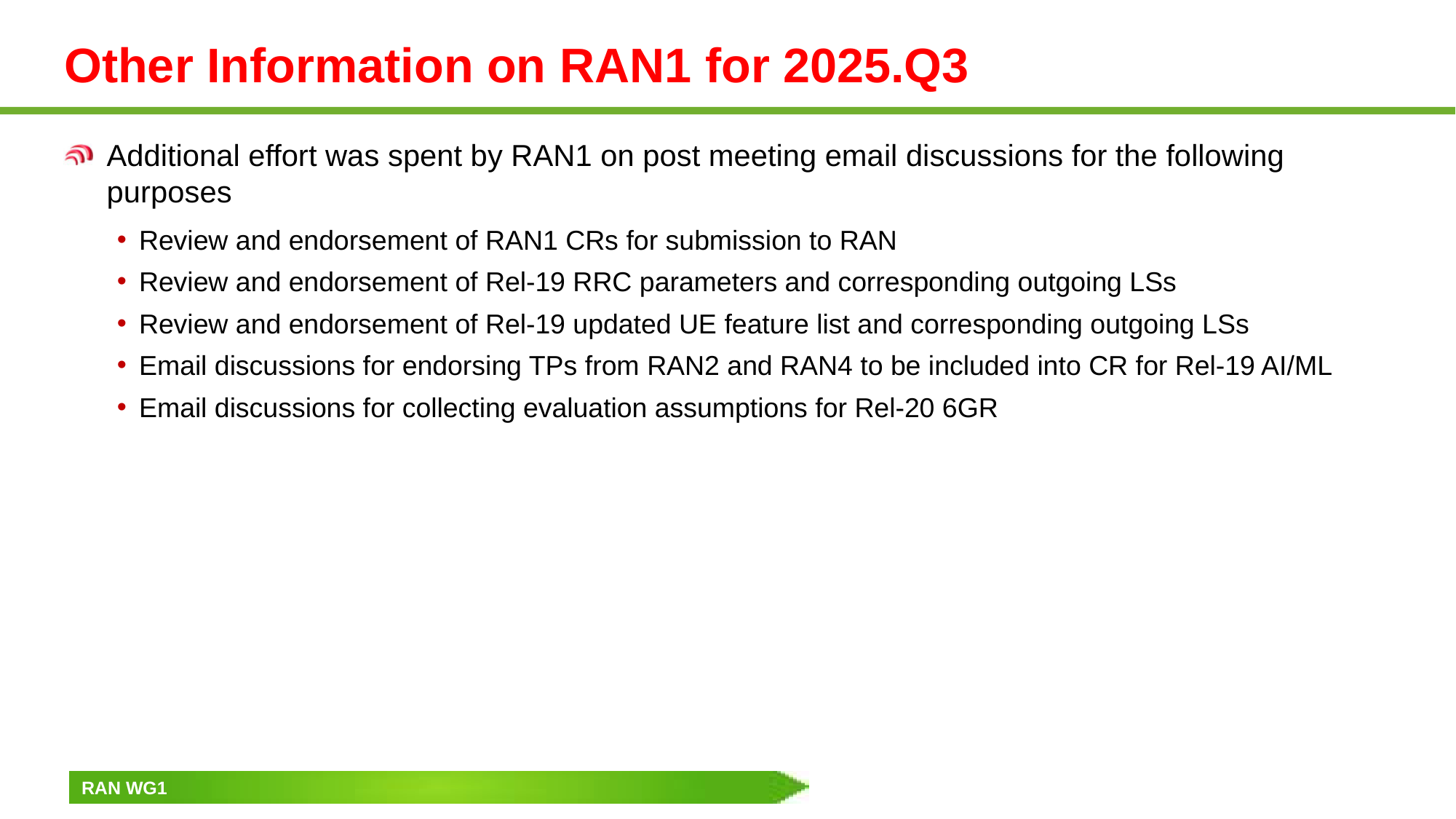

# Other Information on RAN1 for 2025.Q3
Additional effort was spent by RAN1 on post meeting email discussions for the following purposes
Review and endorsement of RAN1 CRs for submission to RAN
Review and endorsement of Rel-19 RRC parameters and corresponding outgoing LSs
Review and endorsement of Rel-19 updated UE feature list and corresponding outgoing LSs
Email discussions for endorsing TPs from RAN2 and RAN4 to be included into CR for Rel-19 AI/ML
Email discussions for collecting evaluation assumptions for Rel-20 6GR